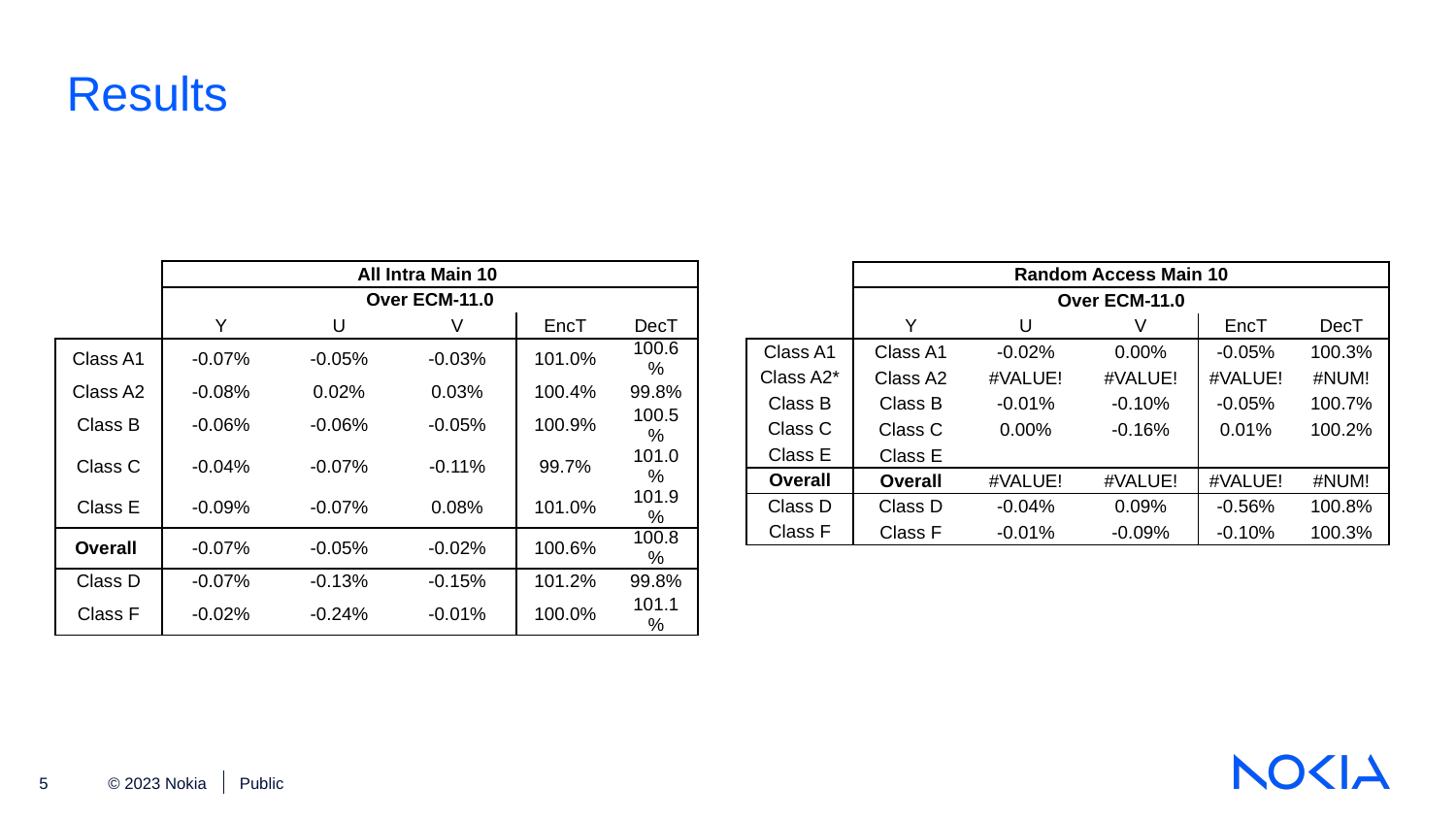

Results
|  | All Intra Main 10 |  |  |  |  |
| --- | --- | --- | --- | --- | --- |
|  | Over ECM-11.0 |  |  |  |  |
|  | Y | U | V | EncT | DecT |
| Class A1 | -0.07% | -0.05% | -0.03% | 101.0% | 100.6% |
| Class A2 | -0.08% | 0.02% | 0.03% | 100.4% | 99.8% |
| Class B | -0.06% | -0.06% | -0.05% | 100.9% | 100.5% |
| Class C | -0.04% | -0.07% | -0.11% | 99.7% | 101.0% |
| Class E | -0.09% | -0.07% | 0.08% | 101.0% | 101.9% |
| Overall | -0.07% | -0.05% | -0.02% | 100.6% | 100.8% |
| Class D | -0.07% | -0.13% | -0.15% | 101.2% | 99.8% |
| Class F | -0.02% | -0.24% | -0.01% | 100.0% | 101.1% |
|  | Random Access Main 10 |  |  |  |  |
| --- | --- | --- | --- | --- | --- |
|  | Over ECM-11.0 |  |  |  |  |
|  | Y | U | V | EncT | DecT |
| Class A1 | Class A1 | -0.02% | 0.00% | -0.05% | 100.3% |
| Class A2\* | Class A2 | #VALUE! | #VALUE! | #VALUE! | #NUM! |
| Class B | Class B | -0.01% | -0.10% | -0.05% | 100.7% |
| Class C | Class C | 0.00% | -0.16% | 0.01% | 100.2% |
| Class E | Class E |  |  |  |  |
| Overall | Overall | #VALUE! | #VALUE! | #VALUE! | #NUM! |
| Class D | Class D | -0.04% | 0.09% | -0.56% | 100.8% |
| Class F | Class F | -0.01% | -0.09% | -0.10% | 100.3% |
Public